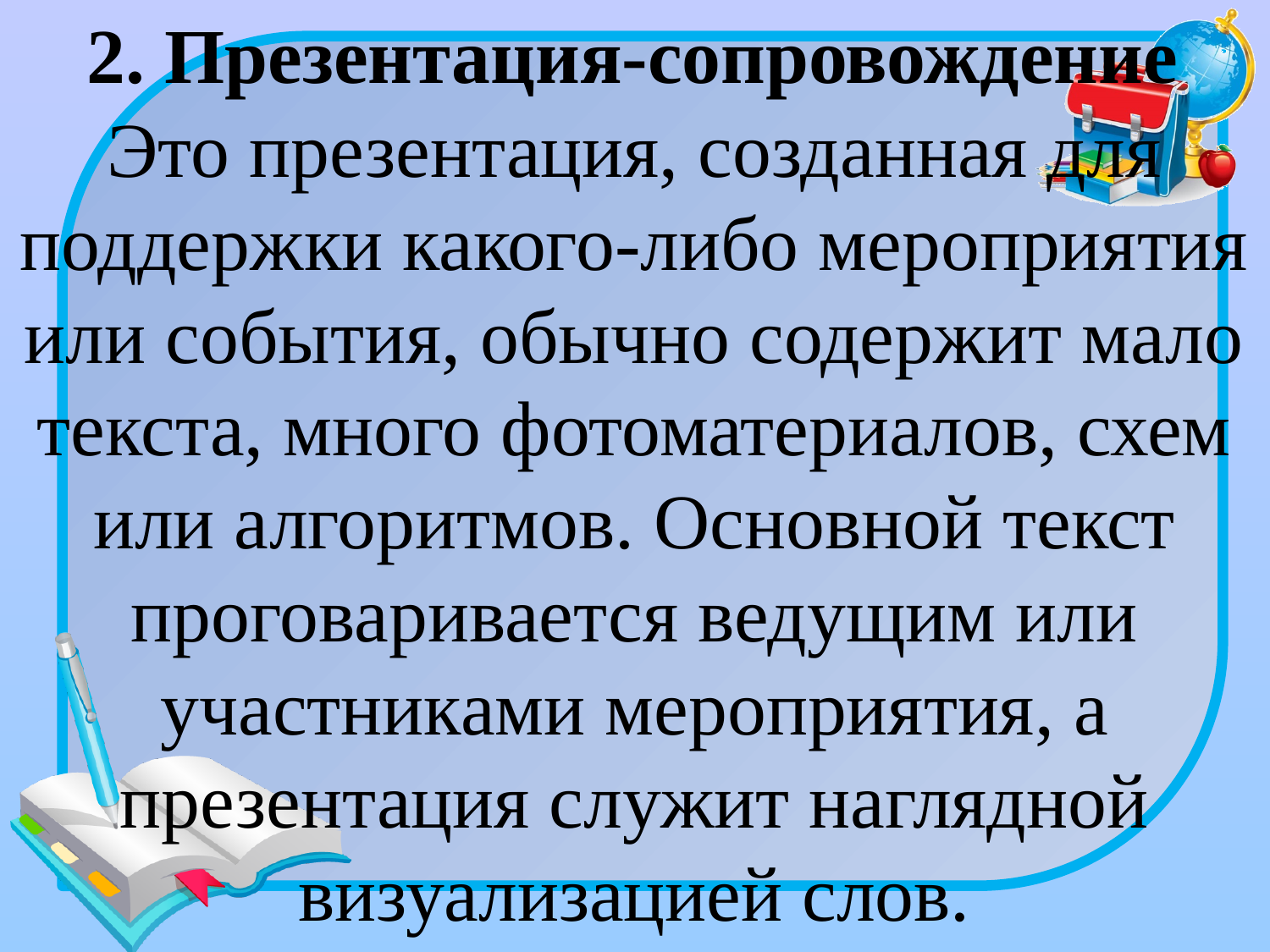

2. Презентация-сопровождение
Это презентация, созданная для поддержки какого-либо мероприятия или события, обычно содержит мало текста, много фотоматериалов, схем или алгоритмов. Основной текст проговаривается ведущим или участниками мероприятия, а презентация служит наглядной визуализацией слов.